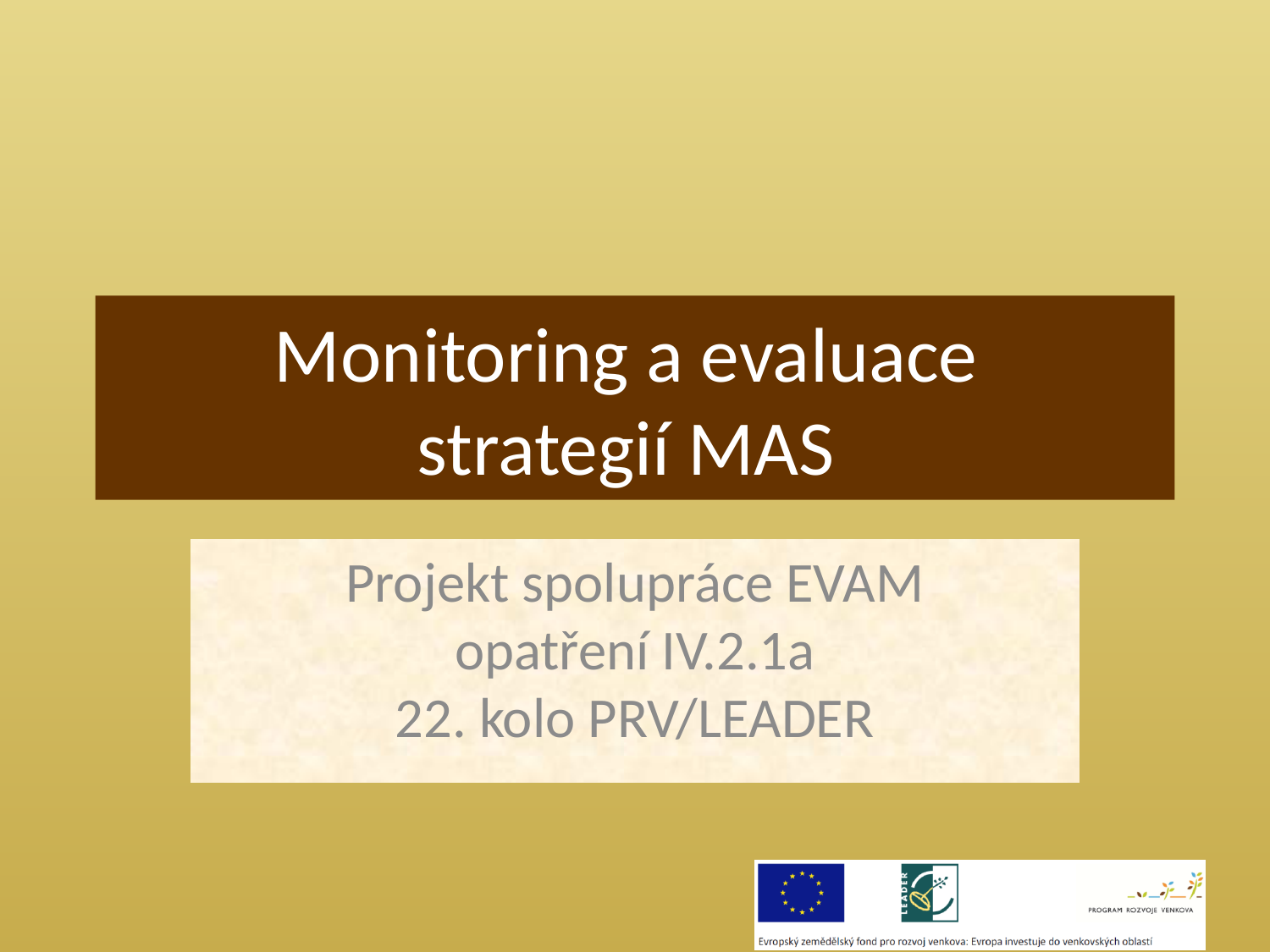

# Monitoring a evaluace strategií MAS
Projekt spolupráce EVAM
opatření IV.2.1a
22. kolo PRV/LEADER